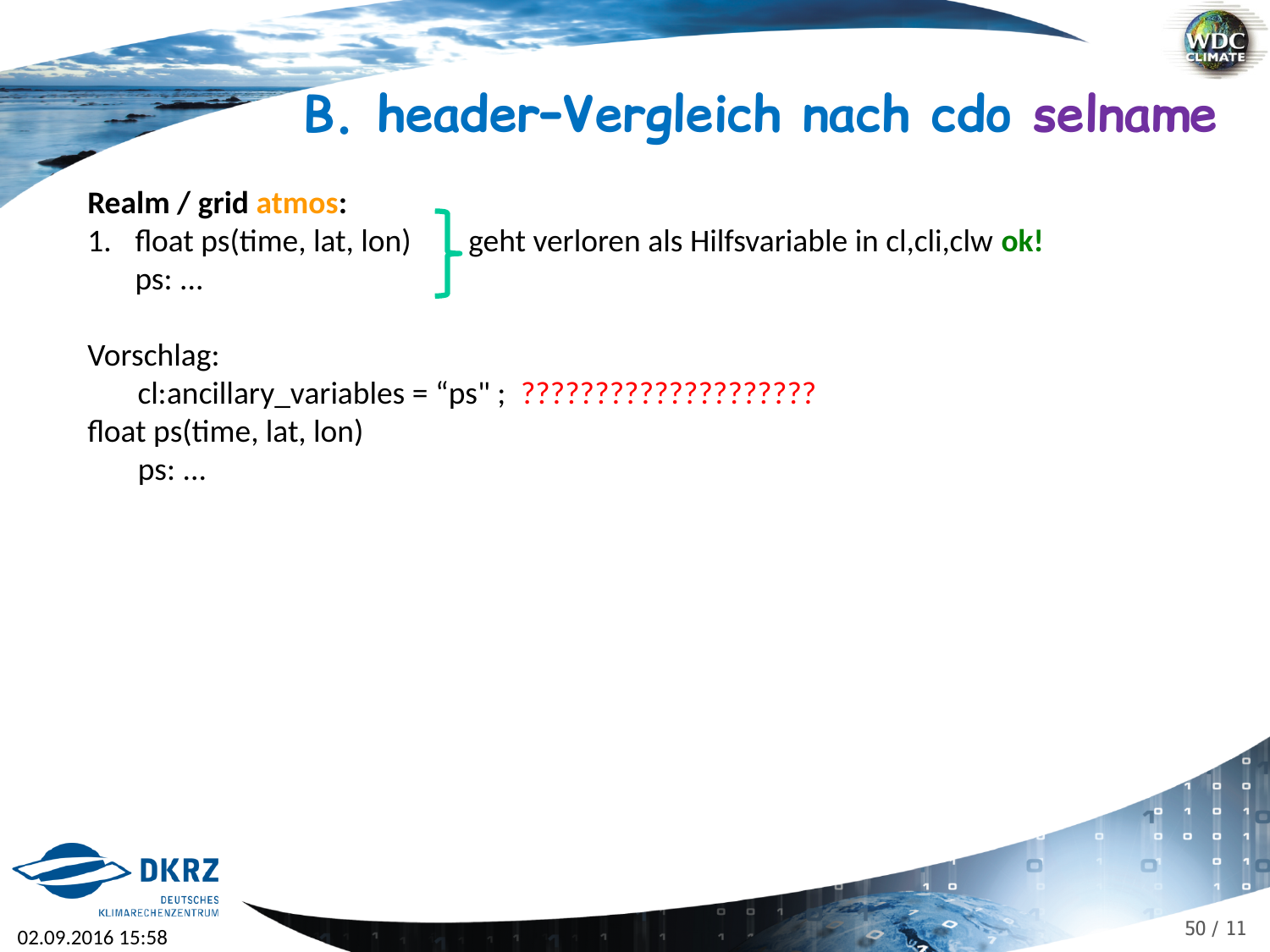

B. header–Vergleich nach cdo selname
Realm / grid atmos:
float ps(time, lat, lon)        geht verloren als Hilfsvariable in cl,cli,clw ok!
ps: ...

Vorschlag:
       cl:ancillary_variables = “ps" ;  ????????????????????
float ps(time, lat, lon)
       ps: ...